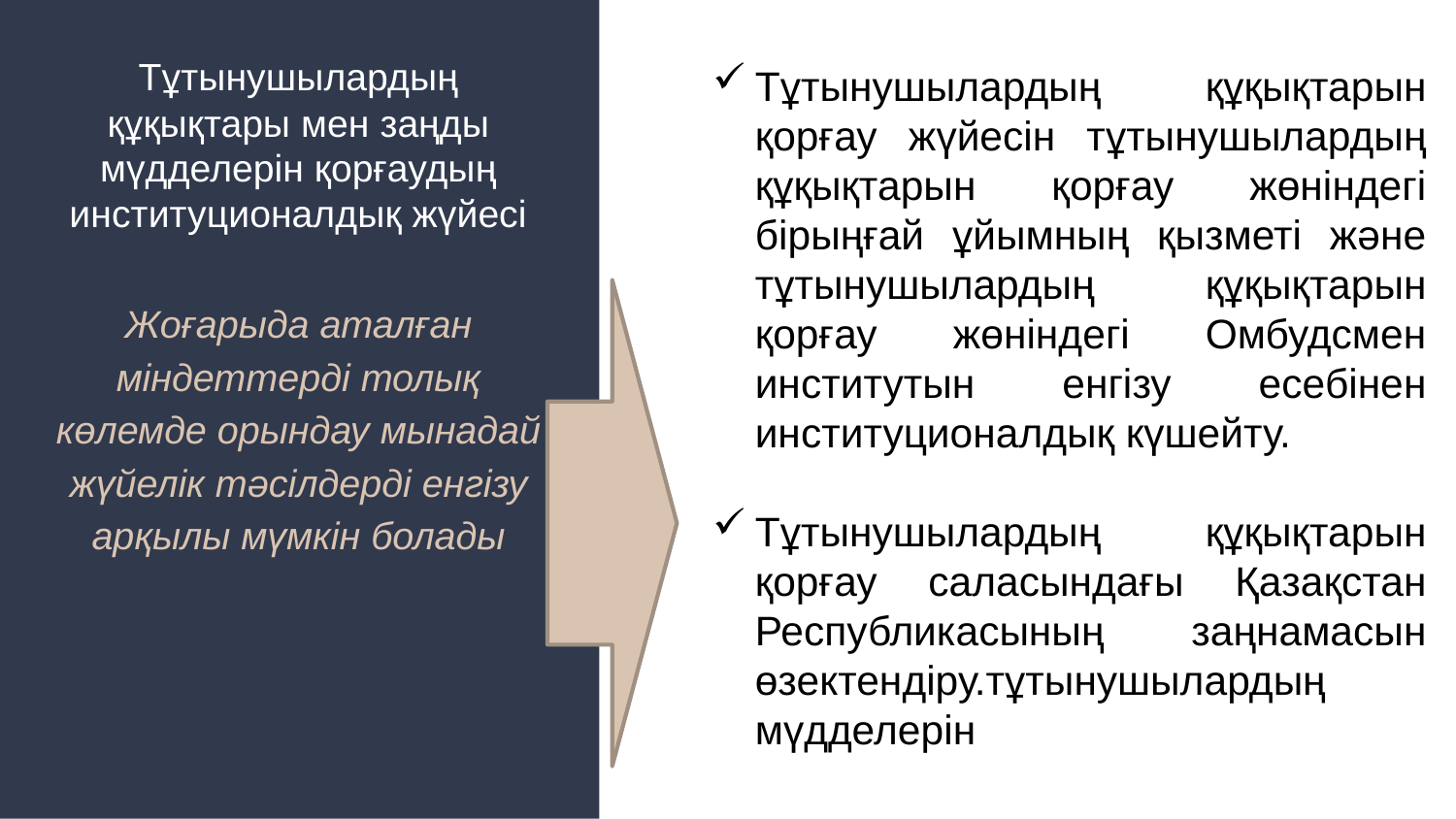

# Тұтынушылардың құқықтары мен заңды мүдделерін қорғаудың институционалдық жүйесі
Тұтынушылардың құқықтарын қорғау жүйесін тұтынушылардың құқықтарын қорғау жөніндегі бірыңғай ұйымның қызметі және тұтынушылардың құқықтарын қорғау жөніндегі Омбудсмен институтын енгізу есебінен институционалдық күшейту.

Тұтынушылардың құқықтарын қорғау саласындағы Қазақстан Республикасының заңнамасын өзектендіру.тұтынушылардың мүдделерін
Жоғарыда аталған міндеттерді толық көлемде орындау мынадай жүйелік тәсілдерді енгізу арқылы мүмкін болады